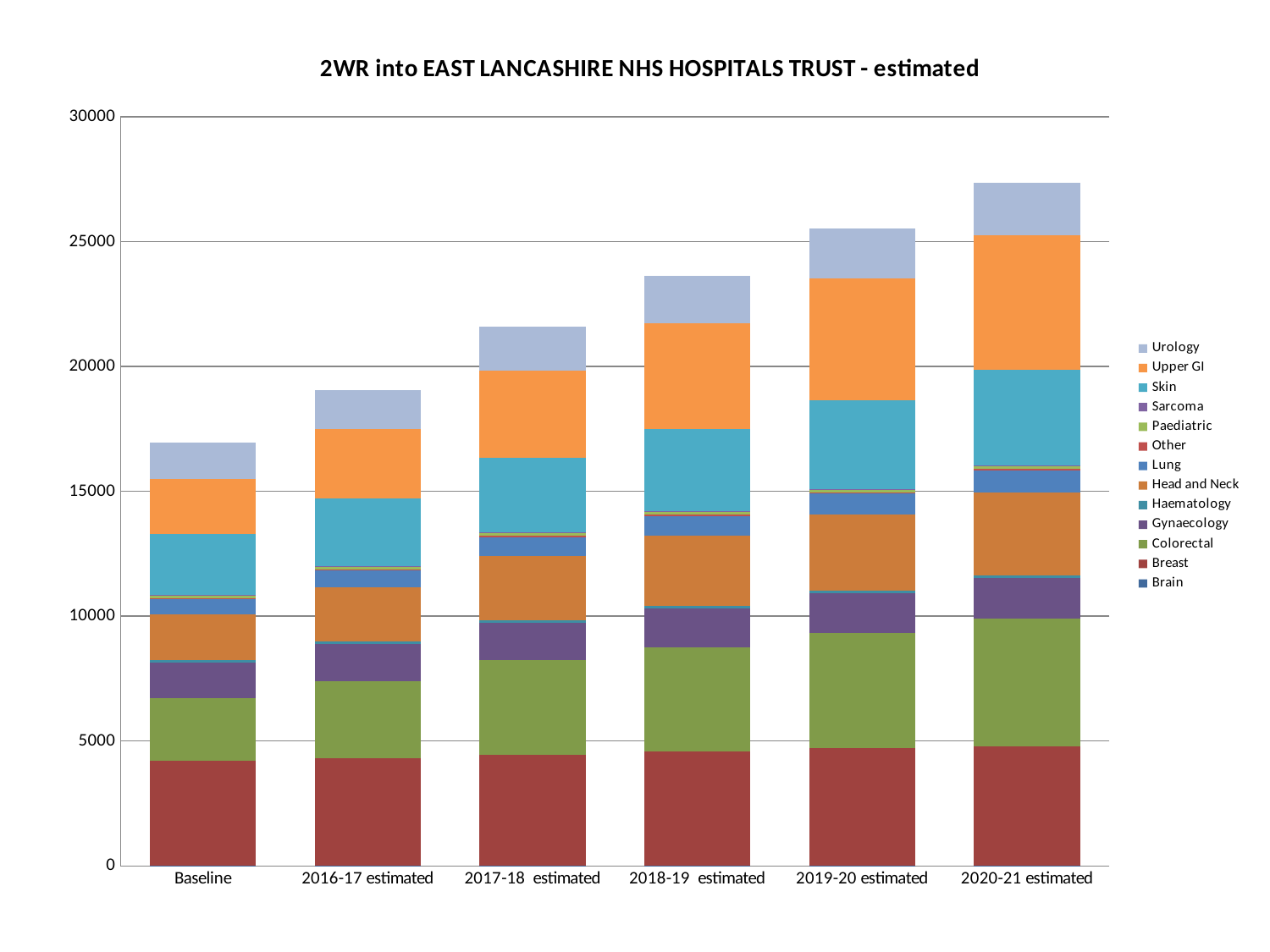

### Chart: 2WR into EAST LANCASHIRE NHS HOSPITALS TRUST - estimated

| Category | Brain | Breast | Colorectal | Gynaecology | Haematology | Head and Neck | Lung | Other | Paediatric | Sarcoma | Skin | Upper GI | Urology |
|---|---|---|---|---|---|---|---|---|---|---|---|---|---|
| Baseline | 1.0 | 4200.0 | 2508.0 | 1429.0 | 96.0 | 1832.0 | 612.0 | 38.0 | 105.0 | 20.0 | 2446.0 | 2214.0 | 1438.0 |
| 2016-17 estimated | 1.0 | 4326.0 | 3075.0 | 1472.0 | 98.0 | 2173.0 | 677.0 | 39.0 | 111.0 | 20.0 | 2704.0 | 2781.0 | 1590.0 |
| 2017-18  estimated | 1.0 | 4456.0 | 3770.0 | 1516.0 | 100.0 | 2577.0 | 748.0 | 40.0 | 117.0 | 20.0 | 2989.0 | 3494.0 | 1758.0 |
| 2018-19  estimated | 1.0 | 4590.0 | 4168.0 | 1562.0 | 102.0 | 2797.0 | 797.0 | 41.0 | 123.0 | 20.0 | 3304.0 | 4214.0 | 1899.0 |
| 2019-20 estimated | 1.0 | 4705.0 | 4608.0 | 1601.0 | 104.0 | 3036.0 | 849.0 | 42.0 | 126.0 | 20.0 | 3553.0 | 4870.0 | 2004.0 |
| 2020-21 estimated | 1.0 | 4799.0 | 5094.0 | 1641.0 | 106.0 | 3295.0 | 904.0 | 43.0 | 129.0 | 20.0 | 3821.0 | 5384.0 | 2115.0 |